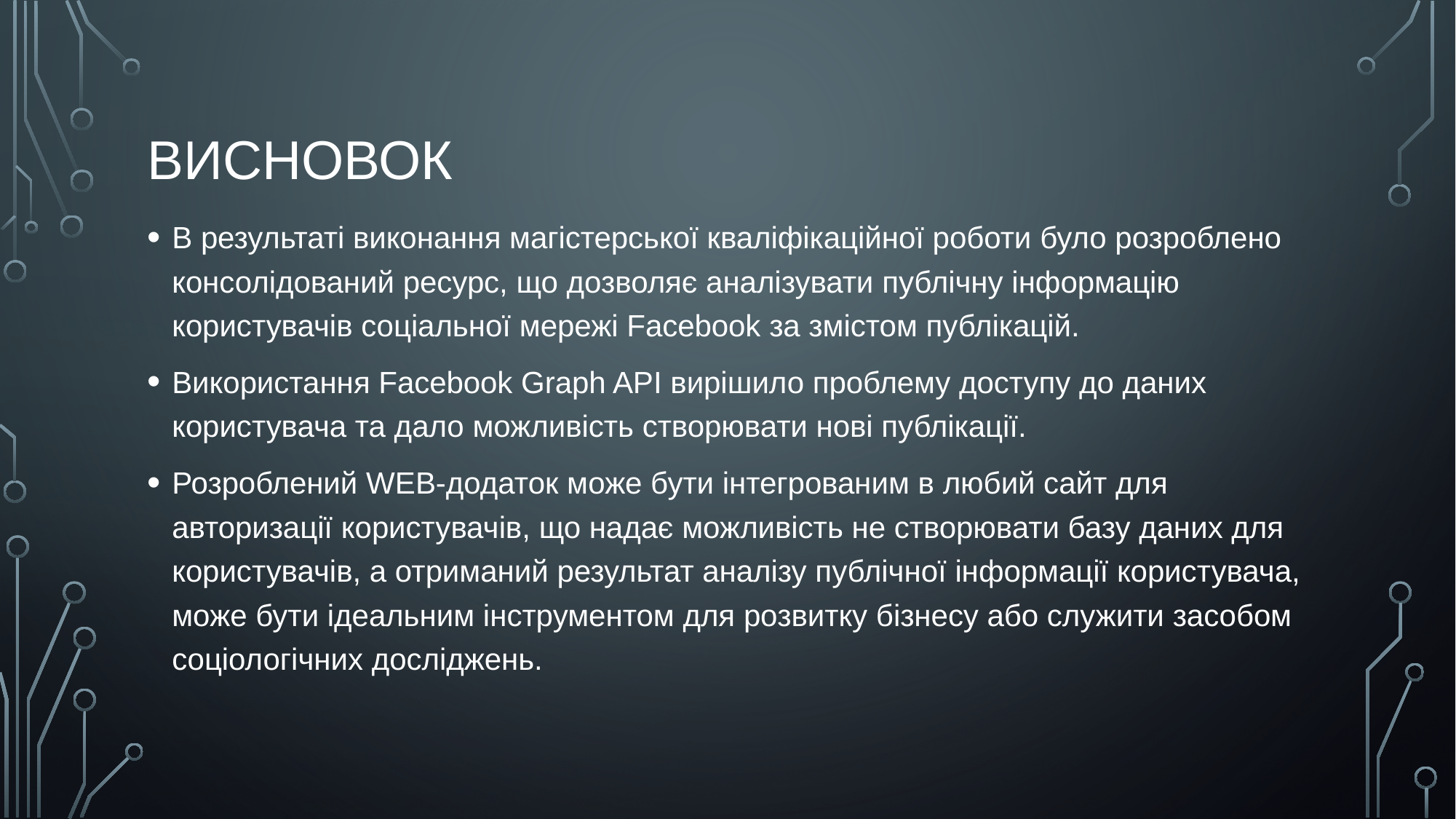

# Висновок
В результаті виконання магістерської кваліфікаційної роботи було розроблено консолідований ресурс, що дозволяє аналізувати публічну інформацію користувачів соціальної мережі Facebook за змістом публікацій.
Використання Facebook Graph API вирішило проблему доступу до даних користувача та дало можливість створювати нові публікації.
Розроблений WEB-додаток може бути інтегрованим в любий сайт для авторизації користувачів, що надає можливість не створювати базу даних для користувачів, а отриманий результат аналізу публічної інформації користувача, може бути ідеальним інструментом для розвитку бізнесу або служити засобом соціологічних досліджень.